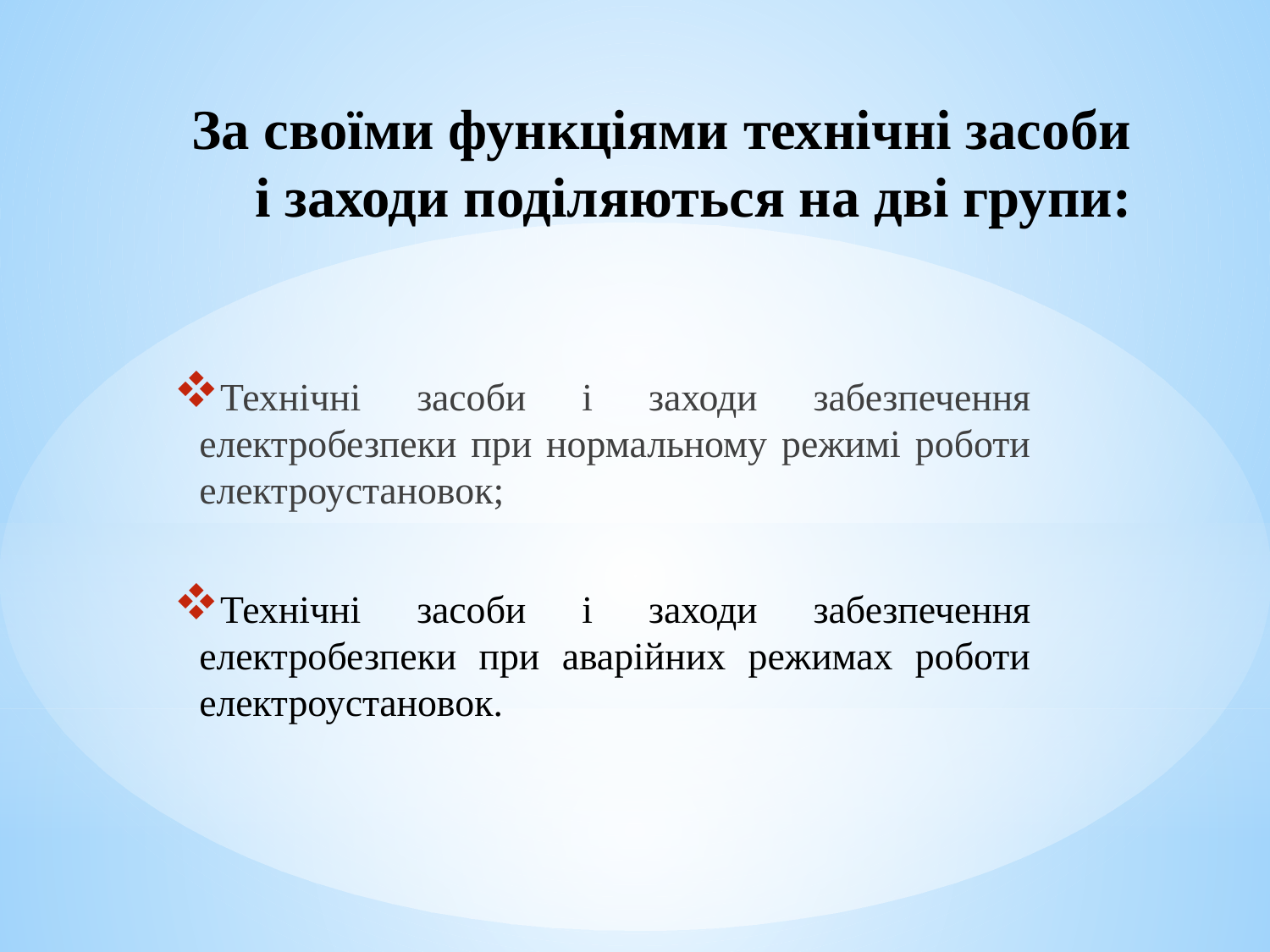

# За своїми функціями технічні засоби і заходи поділяються на дві групи:
Технічні засоби і заходи забезпечення електробезпеки при нормальному режимі роботи електроустановок;

Технічні засоби і заходи забезпечення електробезпеки при аварійних режимах роботи електроустановок.